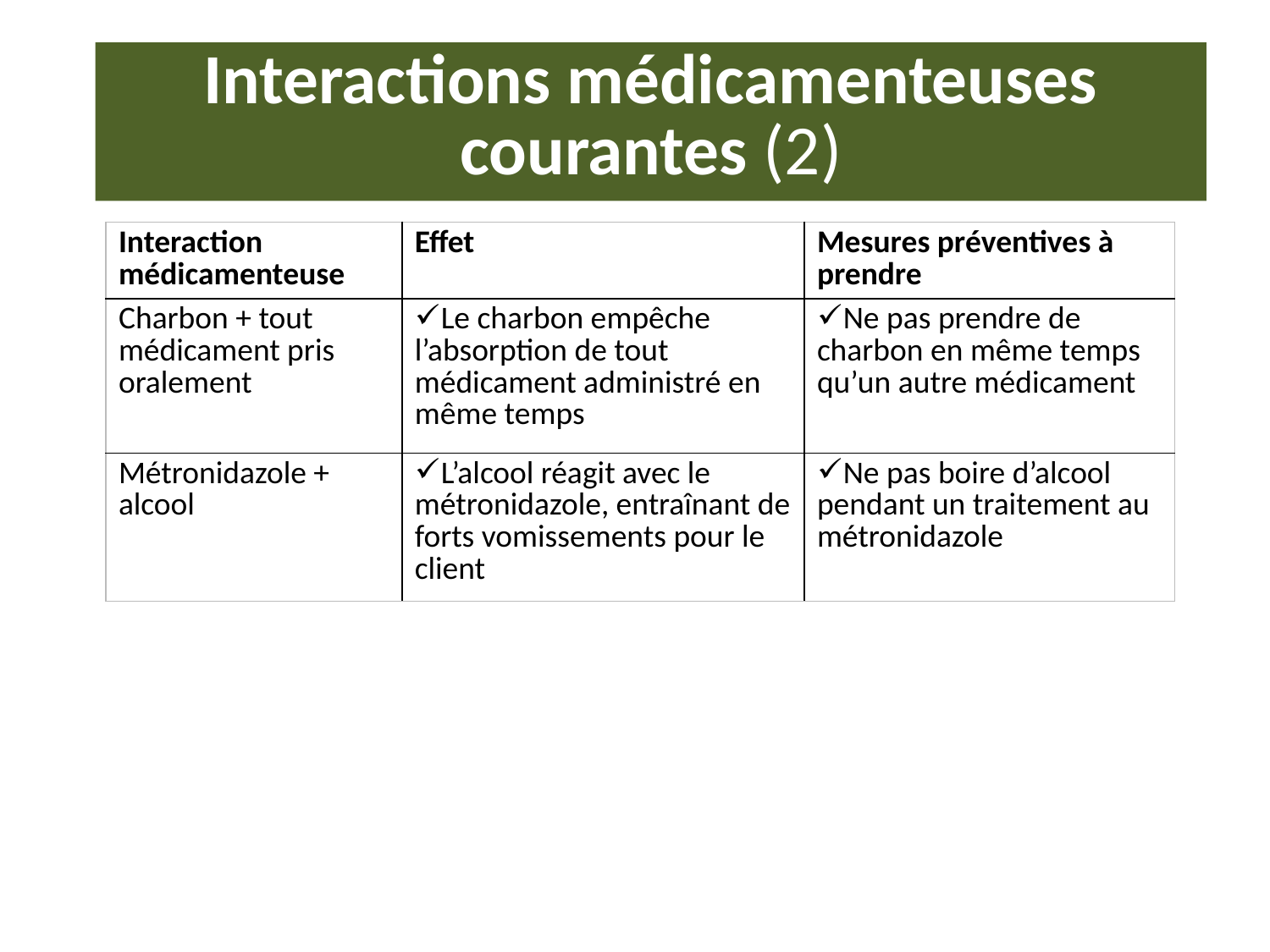

# Interactions médicamenteuses courantes (2)
| Interaction médicamenteuse | Effet | Mesures préventives à prendre |
| --- | --- | --- |
| Charbon + tout médicament pris oralement | Le charbon empêche l’absorption de tout médicament administré en même temps | Ne pas prendre de charbon en même temps qu’un autre médicament |
| Métronidazole + alcool | L’alcool réagit avec le métronidazole, entraînant de forts vomissements pour le client | Ne pas boire d’alcool pendant un traitement au métronidazole |